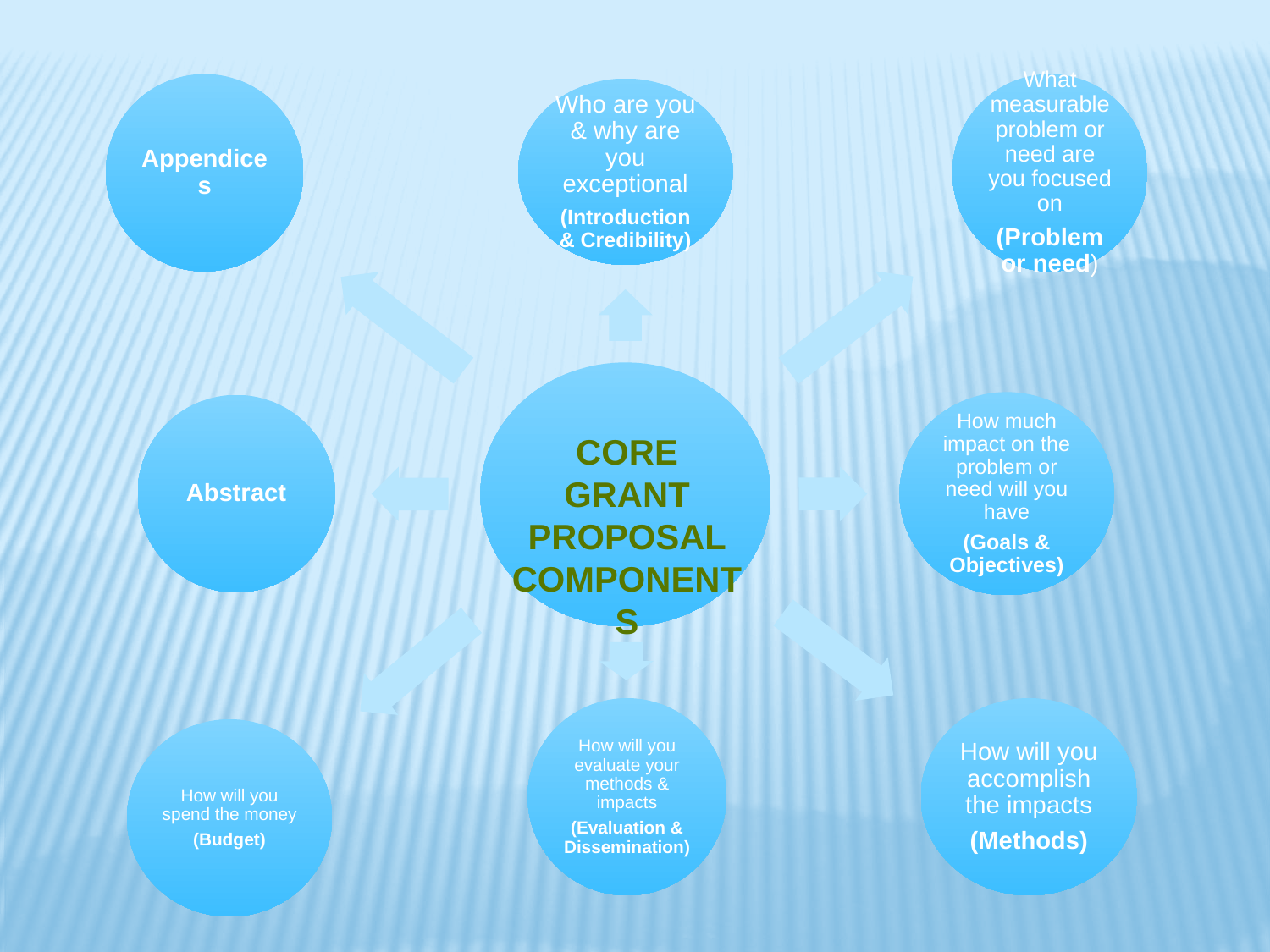

Appendices
What measurable problem or need are you focused on
(Problem or need)
Who are you & why are you exceptional
(Introduction & Credibility)

How much impact on the problem or need will you have
(Goals & Objectives)
Abstract

How will you accomplish the impacts
(Methods)
How will you evaluate your methods & impacts
(Evaluation & Dissemination)
How will you spend the money
(Budget)
CORE GRANT PROPOSAL COMPONENTS